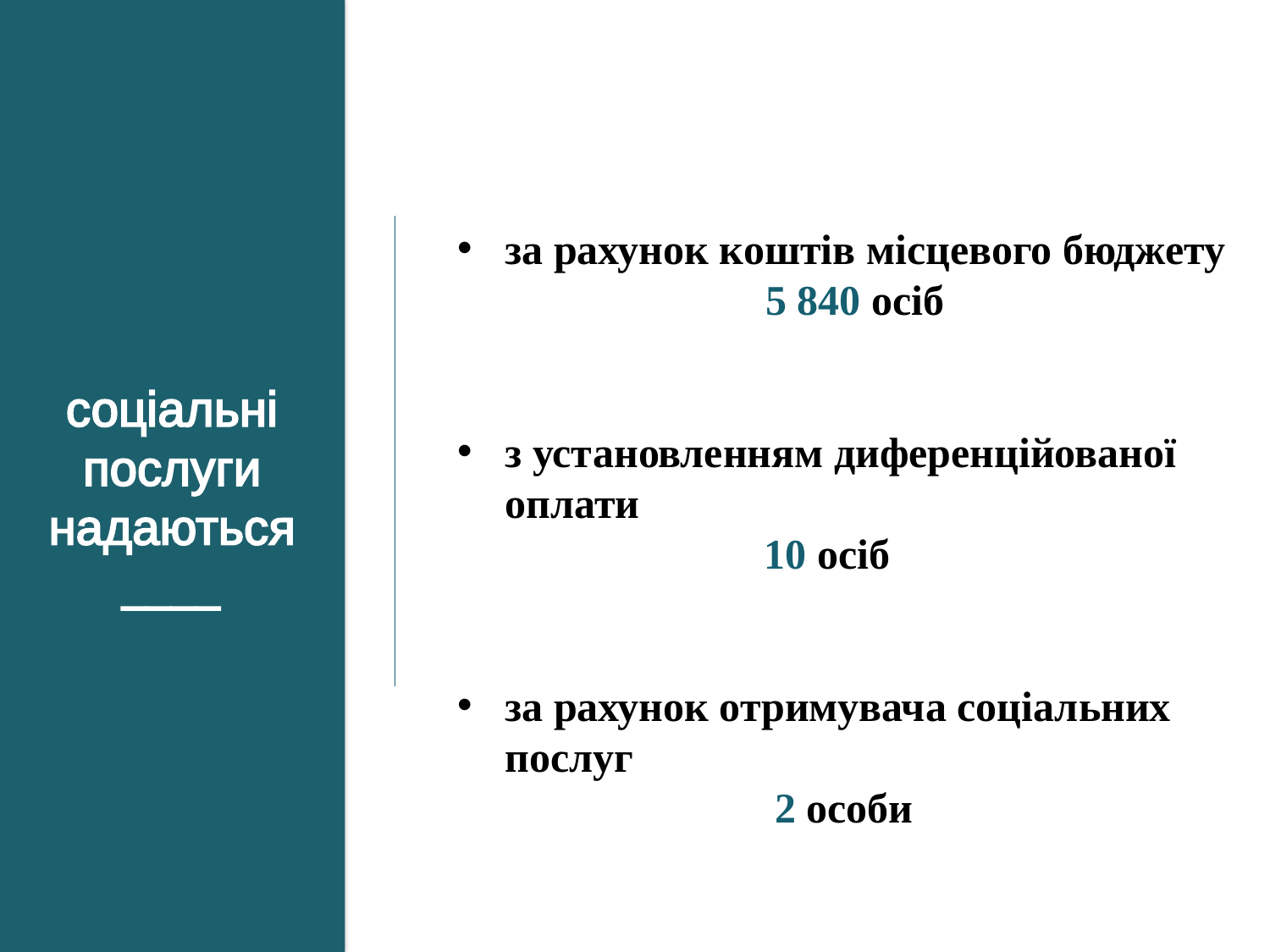

соціальні послуги надаються
 ____
за рахунок коштів місцевого бюджету
5 840 осіб

з установленням диференційованої оплати
                             10 осіб

за рахунок отримувача соціальних послуг
                              2 особи